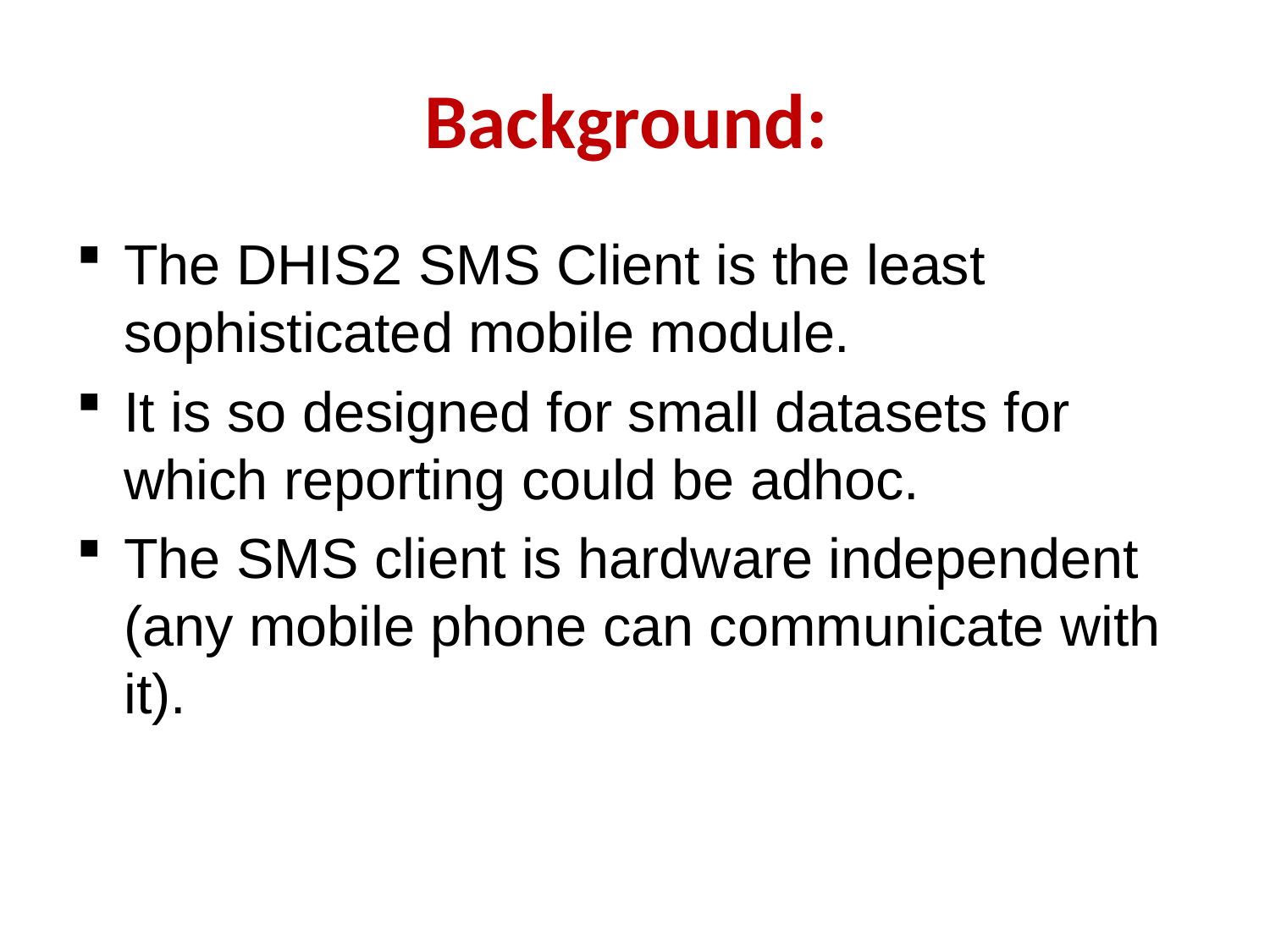

# Background:
The DHIS2 SMS Client is the least sophisticated mobile module.
It is so designed for small datasets for which reporting could be adhoc.
The SMS client is hardware independent (any mobile phone can communicate with it).